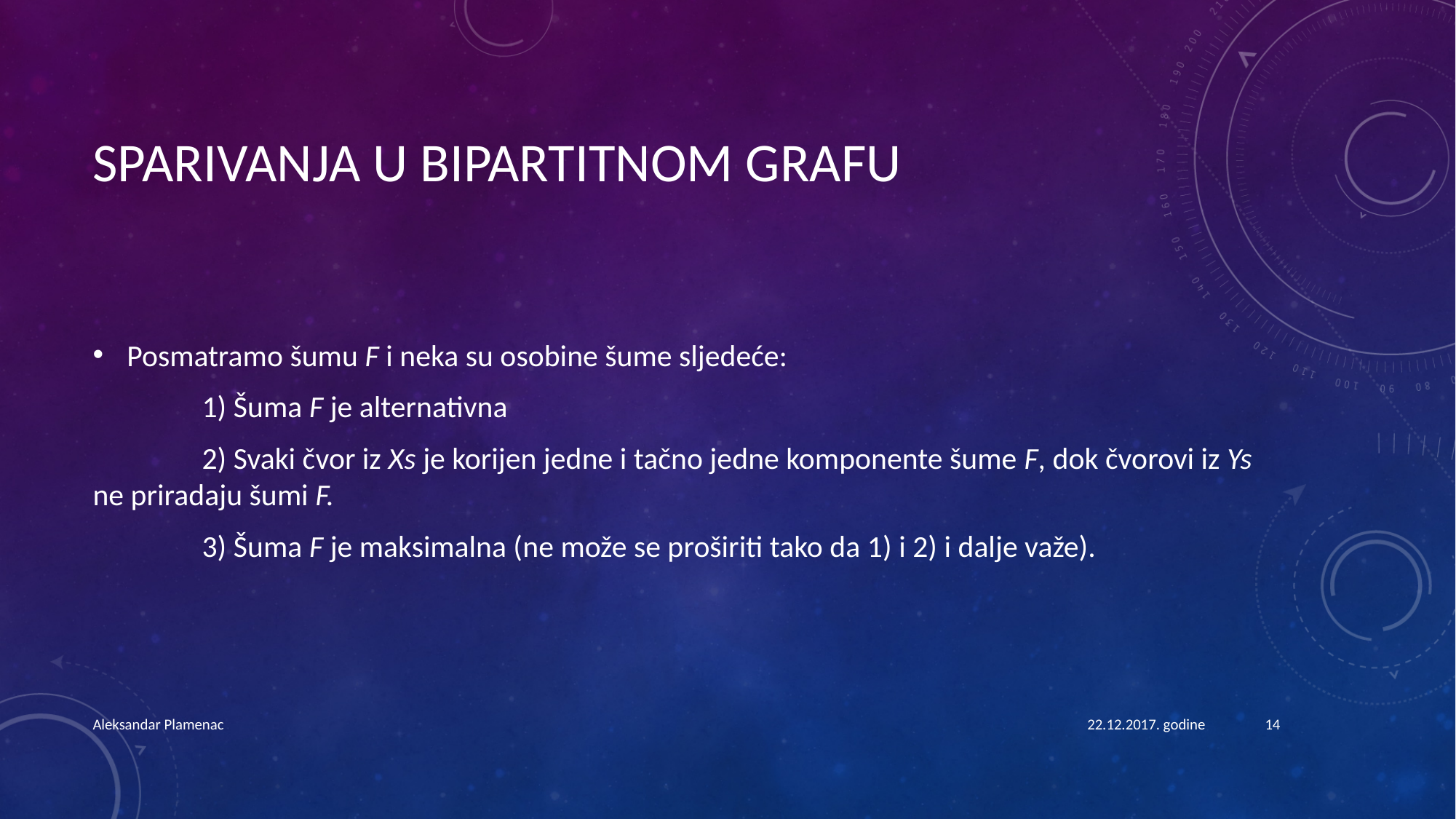

# SPARIVANJA U BIPARTITNOM GRAFU
Posmatramo šumu F i neka su osobine šume sljedeće:
	1) Šuma F je alternativna
	2) Svaki čvor iz Xs je korijen jedne i tačno jedne komponente šume F, dok čvorovi iz Ys ne priradaju šumi F.
	3) Šuma F je maksimalna (ne može se proširiti tako da 1) i 2) i dalje važe).

Aleksandar Plamenac
22.12.2017. godine
14